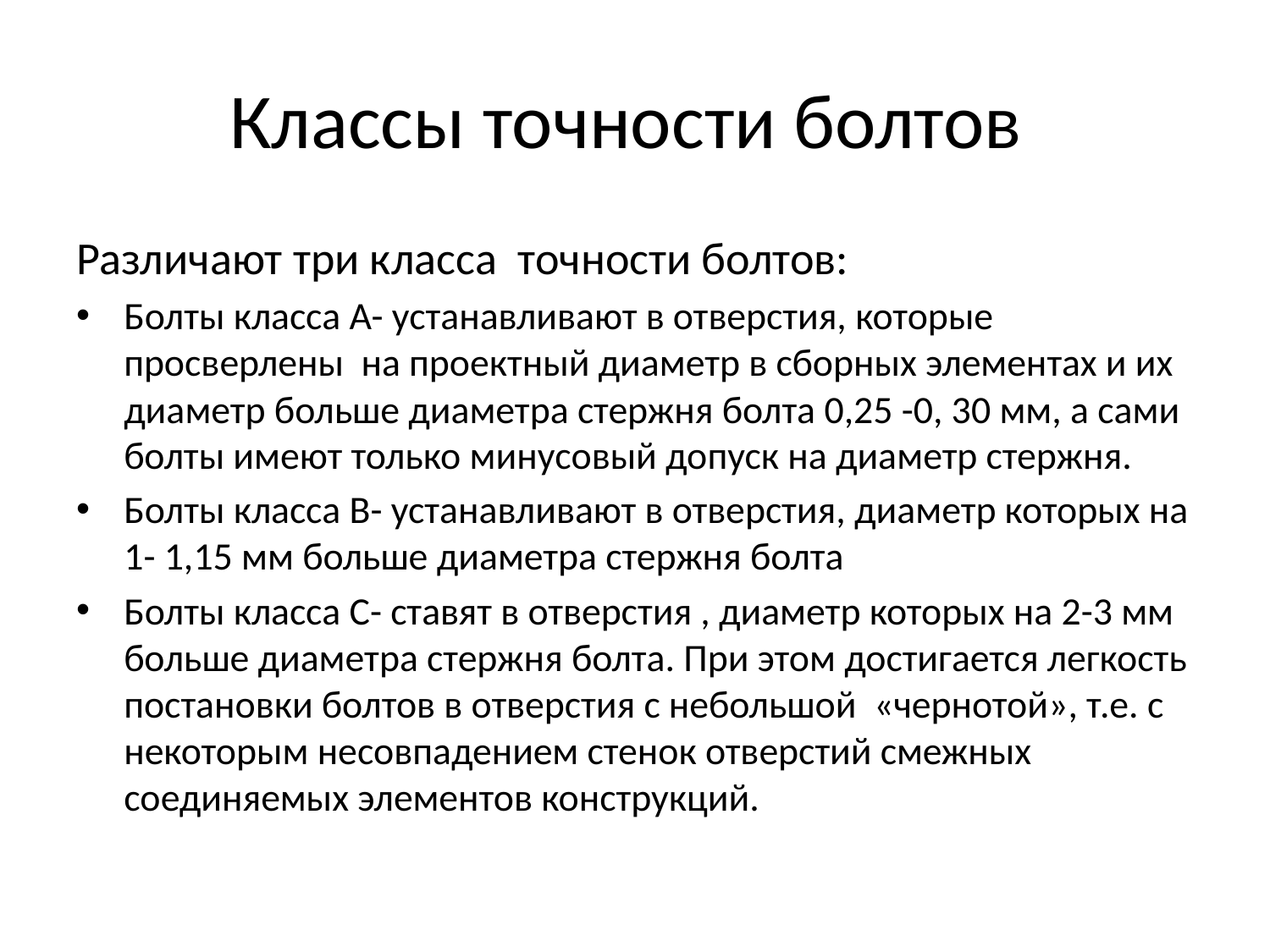

Классы точности болтов
Различают три класса  точности болтов:
Болты класса А- устанавливают в отверстия, которые просверлены  на проектный диаметр в сборных элементах и их диаметр больше диаметра стержня болта 0,25 -0, 30 мм, а сами болты имеют только минусовый допуск на диаметр стержня.
Болты класса В- устанавливают в отверстия, диаметр которых на 1- 1,15 мм больше диаметра стержня болта
Болты класса С- ставят в отверстия , диаметр которых на 2-3 мм больше диаметра стержня болта. При этом достигается легкость постановки болтов в отверстия с небольшой  «чернотой», т.е. с некоторым несовпадением стенок отверстий смежных соединяемых элементов конструкций.